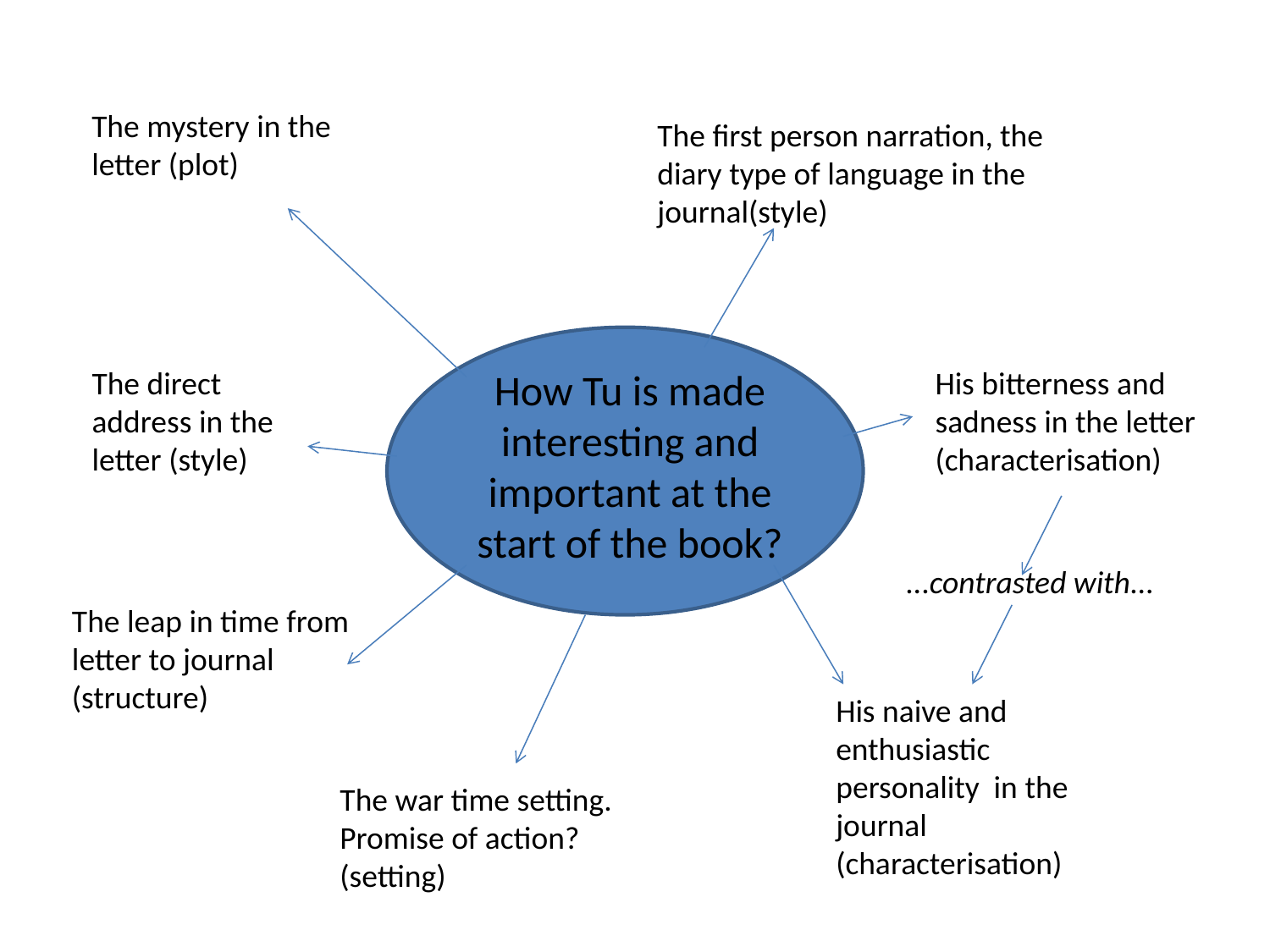

The mystery in the letter (plot)
The first person narration, the diary type of language in the journal(style)

The direct address in the letter (style)
How Tu is made interesting and important at the start of the book?
His bitterness and sadness in the letter (characterisation)
...contrasted with...
The leap in time from letter to journal (structure)
His naive and enthusiastic personality  in the journal (characterisation)
The war time setting. Promise of action? (setting)